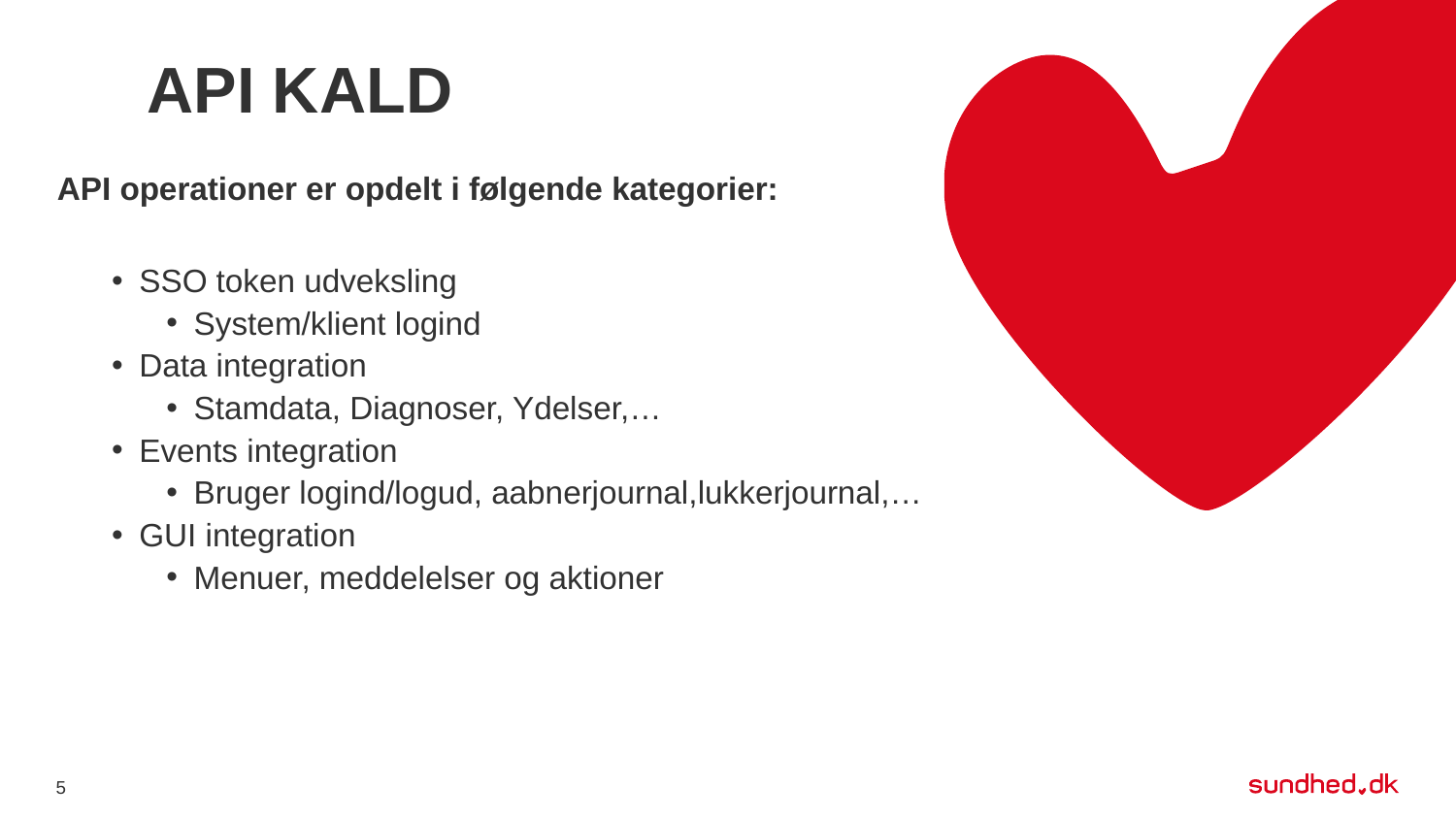

# API KALD
API operationer er opdelt i følgende kategorier:

SSO token udveksling
System/klient logind
Data integration
Stamdata, Diagnoser, Ydelser,…
Events integration
Bruger logind/logud, aabnerjournal,lukkerjournal,…
GUI integration
Menuer, meddelelser og aktioner